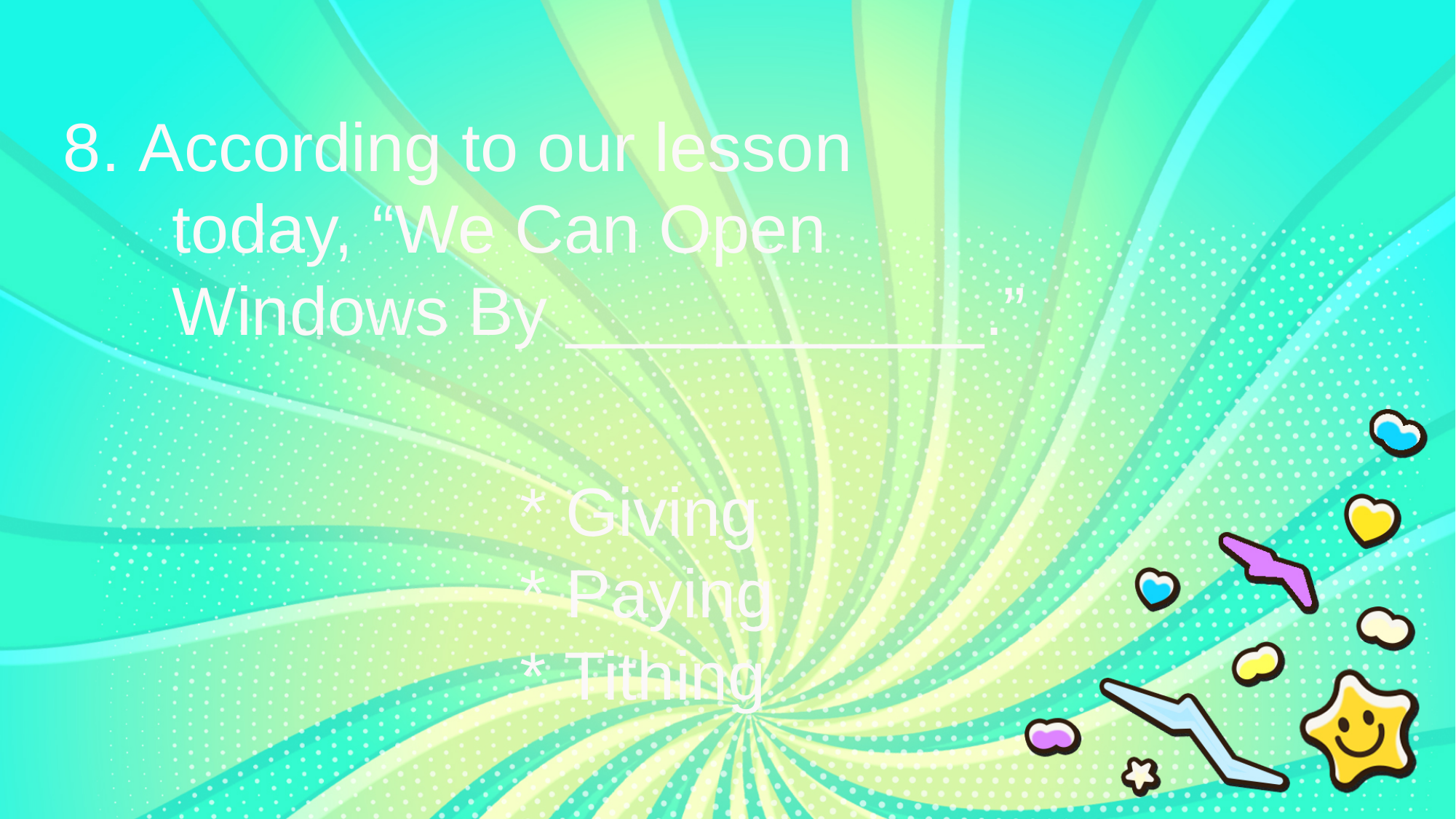

8. According to our lesson
	today, “We Can Open
	Windows By ___________.”
* Giving
* Paying
* Tithing